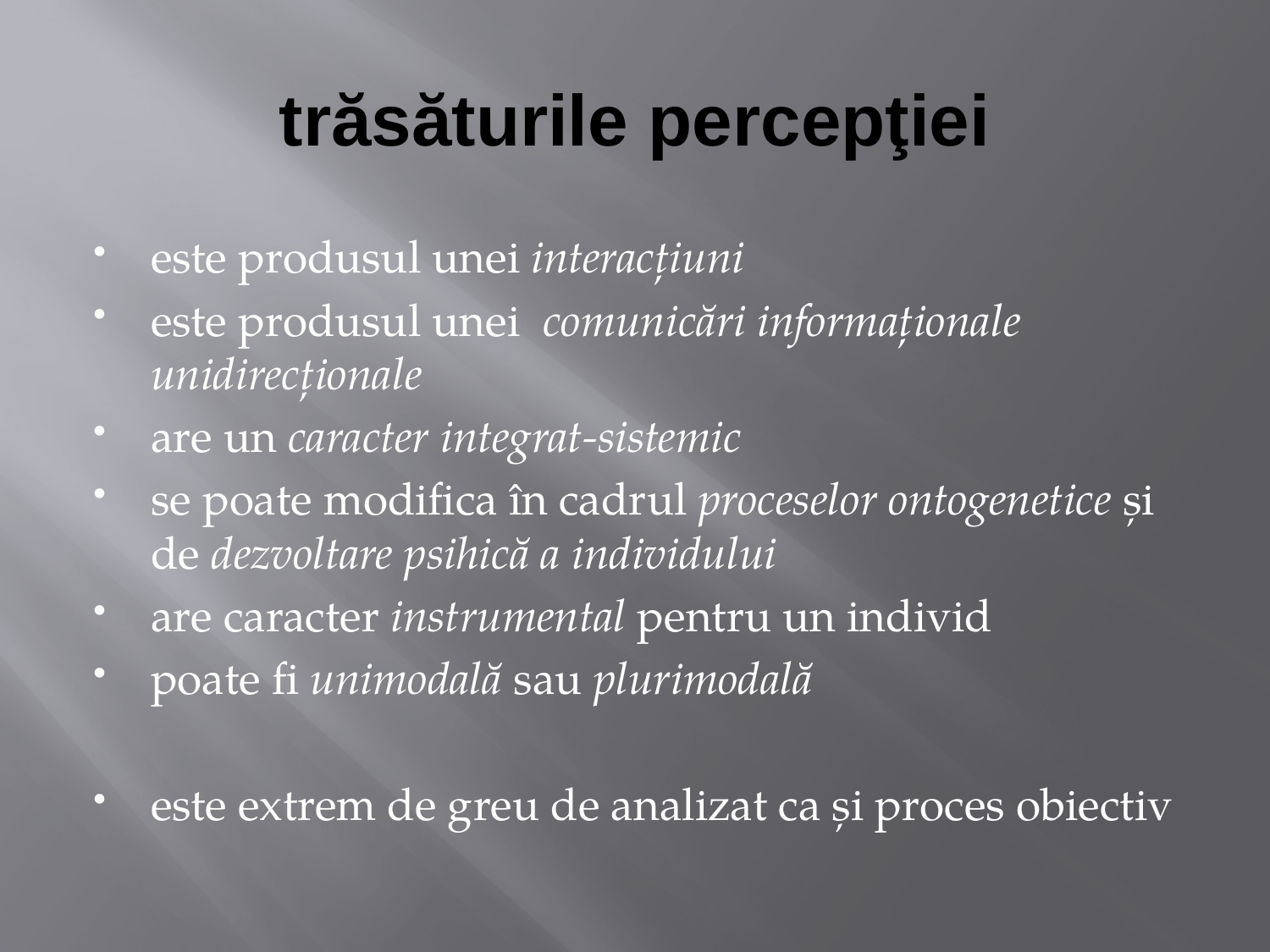

# trăsăturile percepţiei
este produsul unei interacţiuni
este produsul unei  comunicări informaţionale unidirecţionale
are un caracter integrat-sistemic
se poate modifica în cadrul proceselor ontogenetice şi de dezvoltare psihică a individului
are caracter instrumental pentru un individ
poate fi unimodală sau plurimodală

este extrem de greu de analizat ca şi proces obiectiv